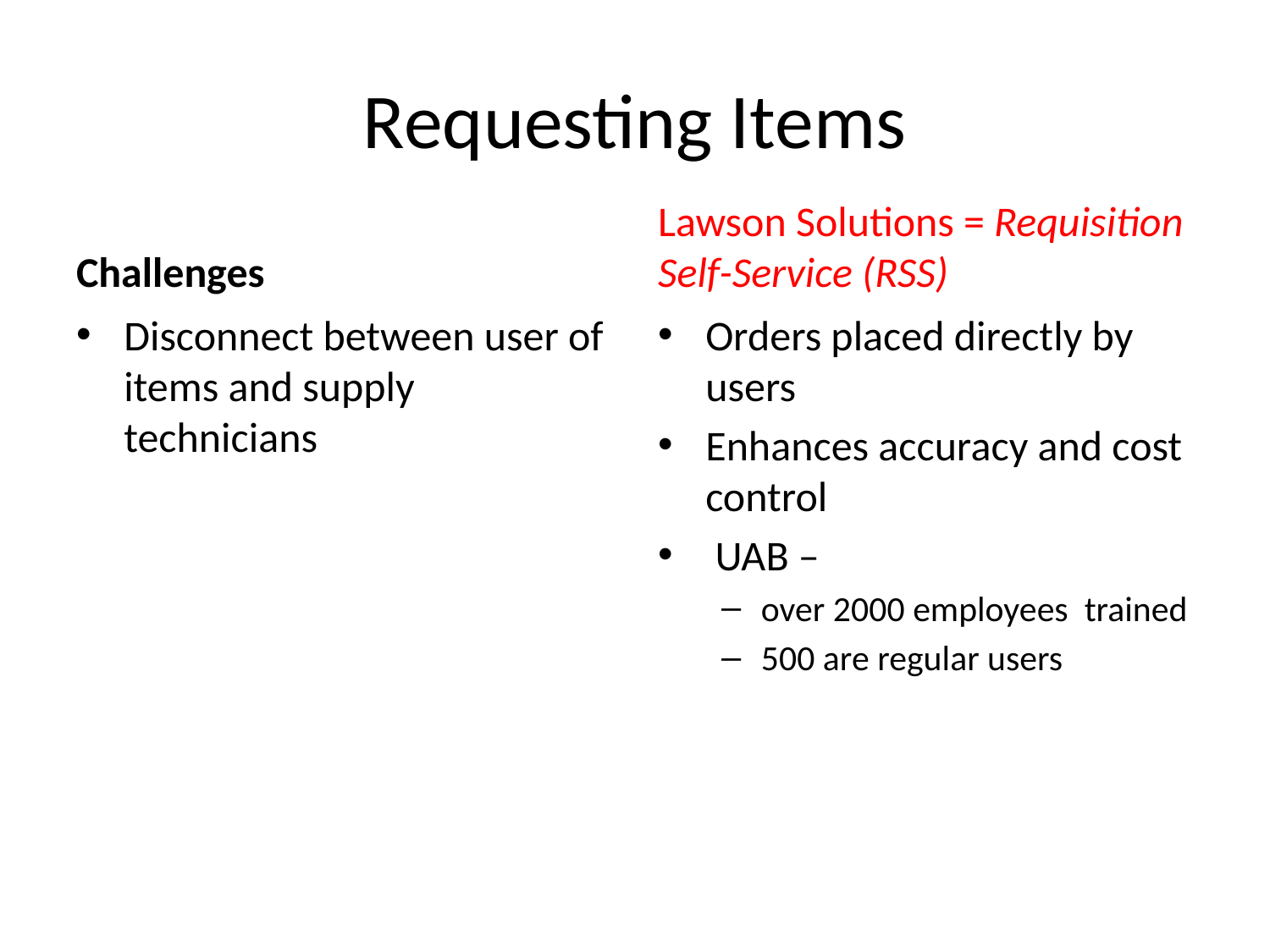

# Requesting Items
Challenges
Lawson Solutions = Requisition Self-Service (RSS)
Disconnect between user of items and supply technicians
Orders placed directly by users
Enhances accuracy and cost control
 UAB –
over 2000 employees  trained
500 are regular users